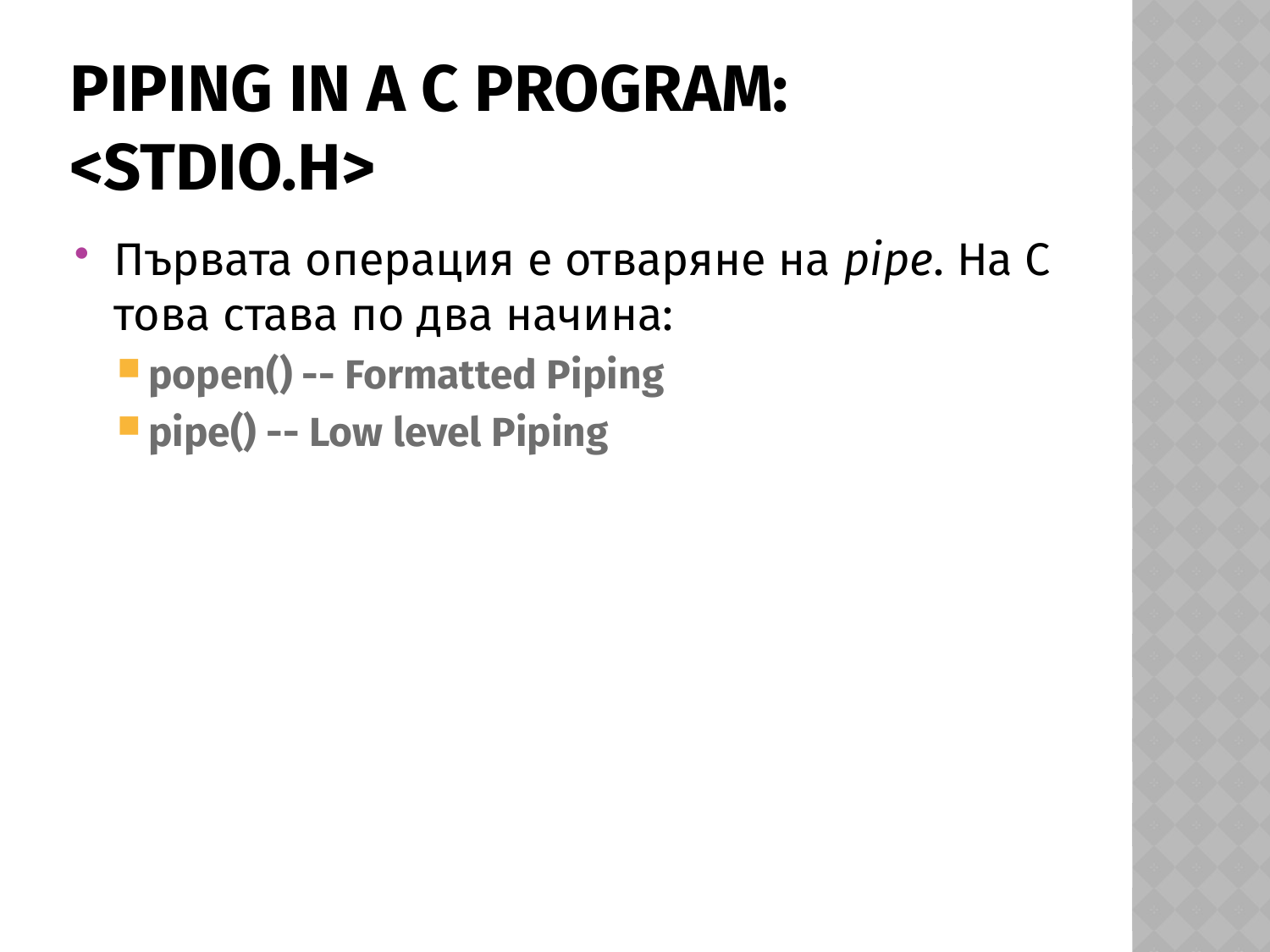

# Piping in a C program: <stdio.h>
Първата операция е отваряне на pipe. На С това става по два начина:
popen() -- Formatted Piping
pipe() -- Low level Piping